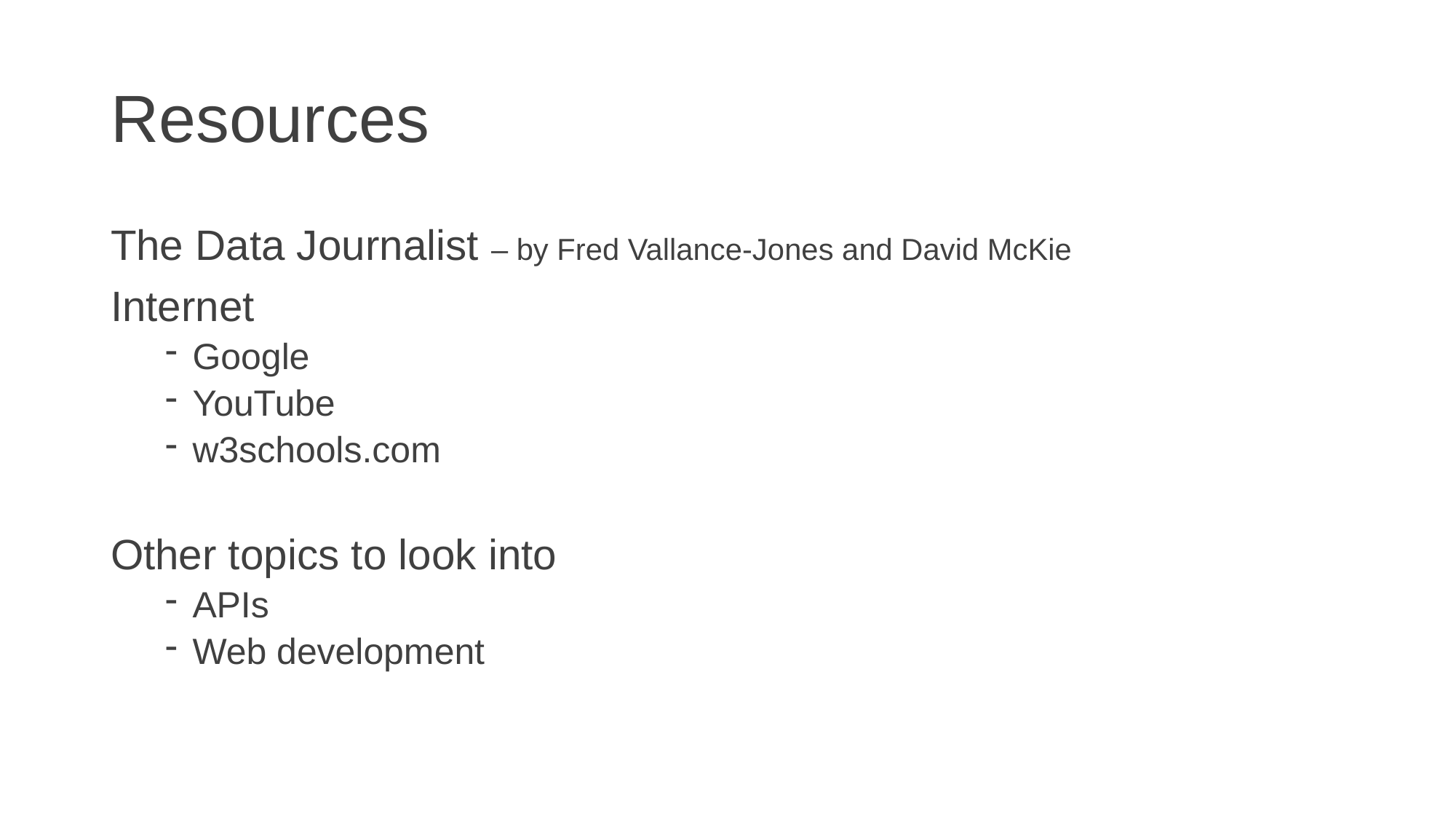

Resources
The Data Journalist – by Fred Vallance-Jones and David McKie
Internet
Google
YouTube
w3schools.com

Other topics to look into
APIs
Web development